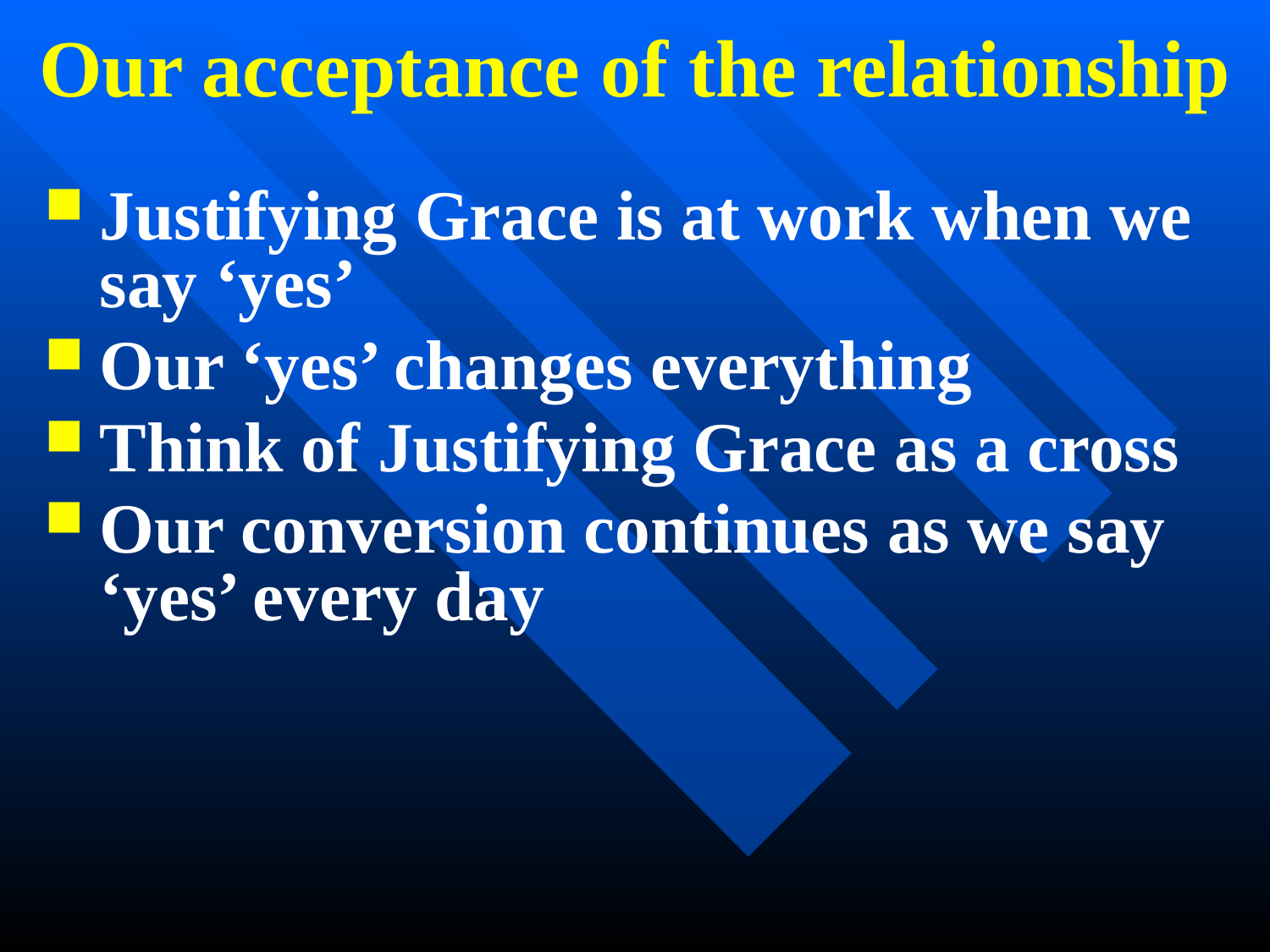

Our acceptance of the relationship
Justifying Grace is at work when we say ‘yes’
Our ‘yes’ changes everything
Think of Justifying Grace as a cross
Our conversion continues as we say ‘yes’ every day